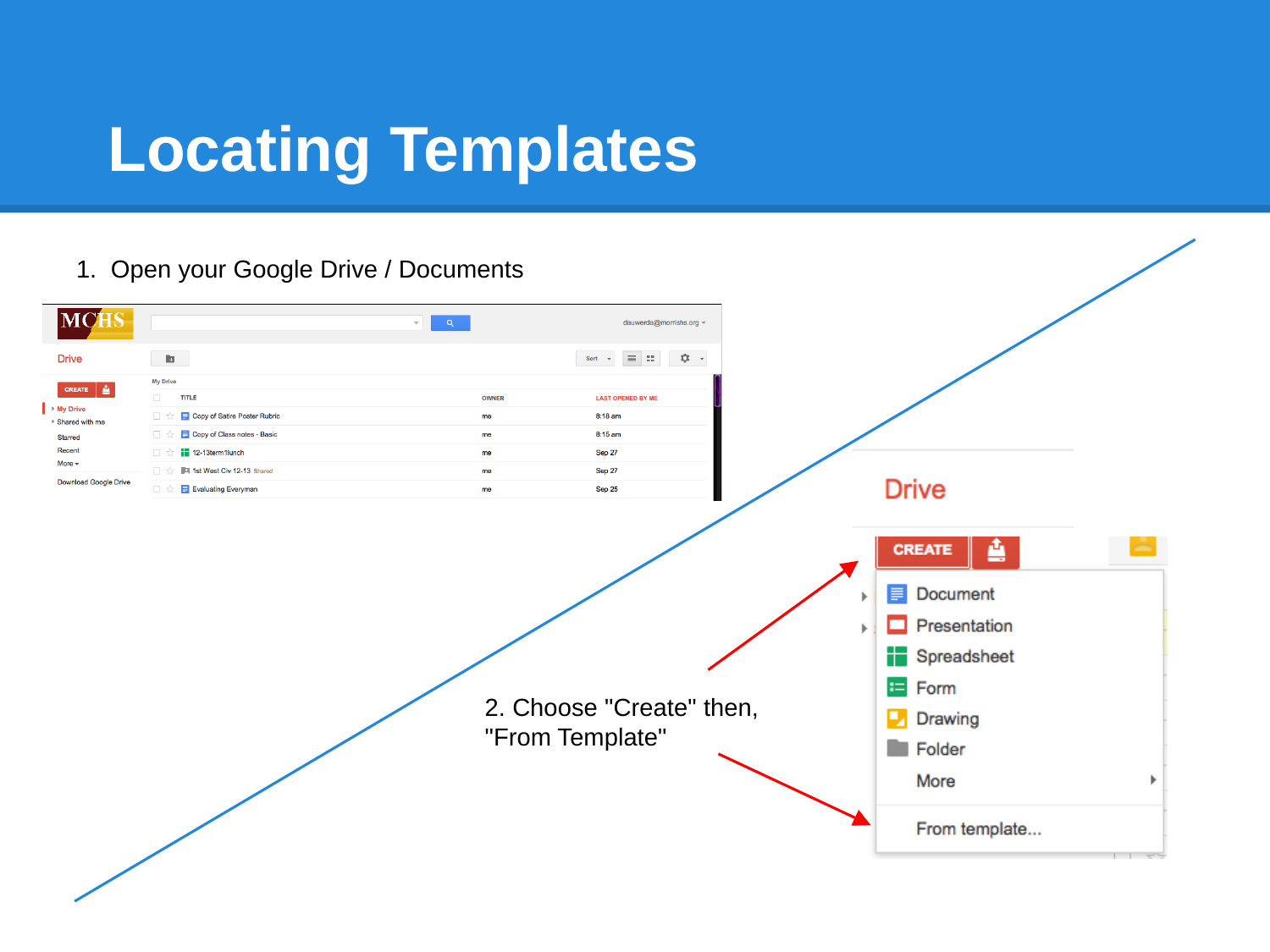

# Locating Templates
1.  Open your Google Drive / Documents

2. Choose "Create" then, "From Template"